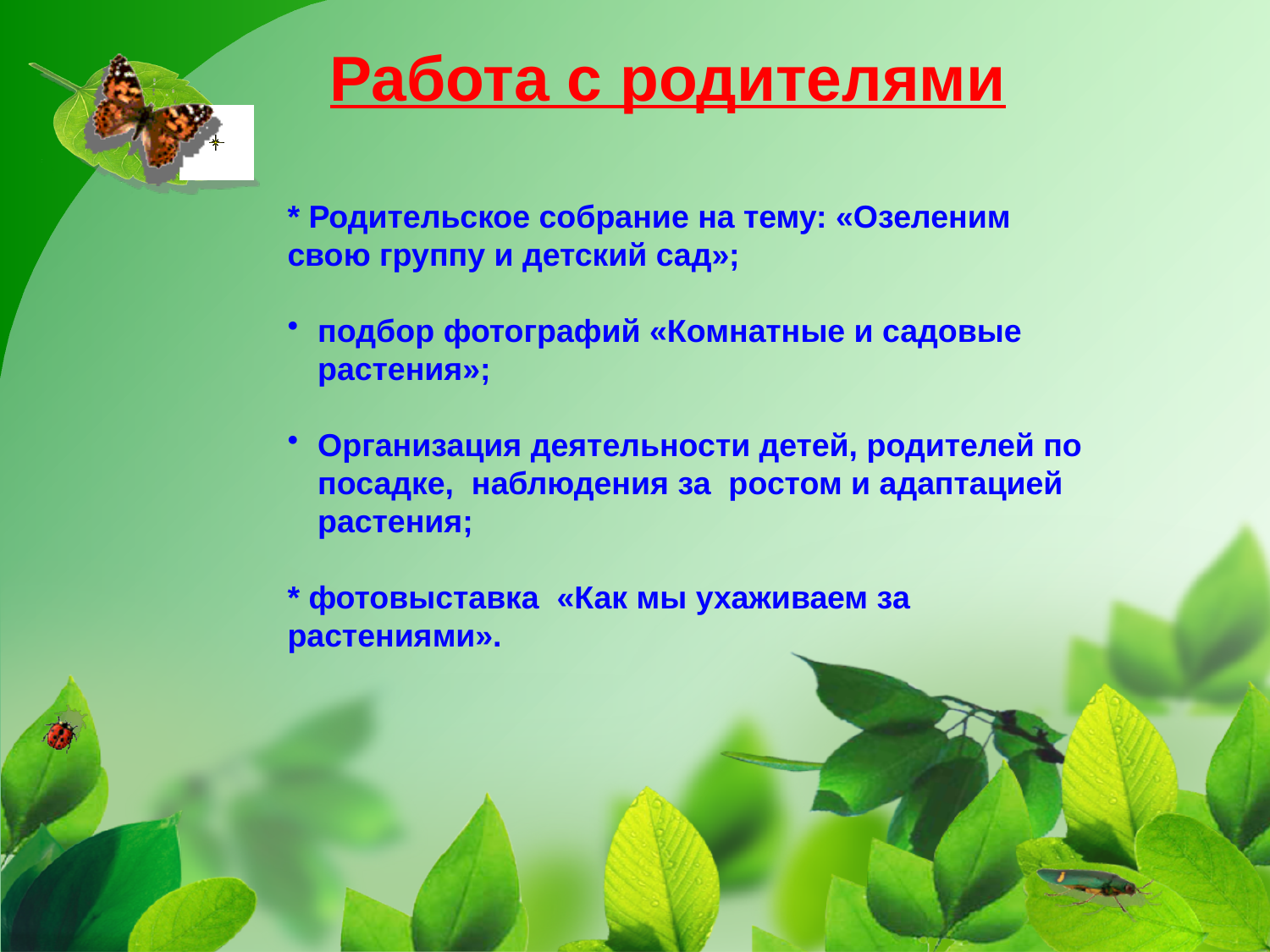

Работа с родителями
* Родительское собрание на тему: «Озеленим свою группу и детский сад»;

подбор фотографий «Комнатные и садовые растения»;

Организация деятельности детей, родителей по посадке,  наблюдения за  ростом и адаптацией растения;

* фотовыставка  «Как мы ухаживаем за растениями».